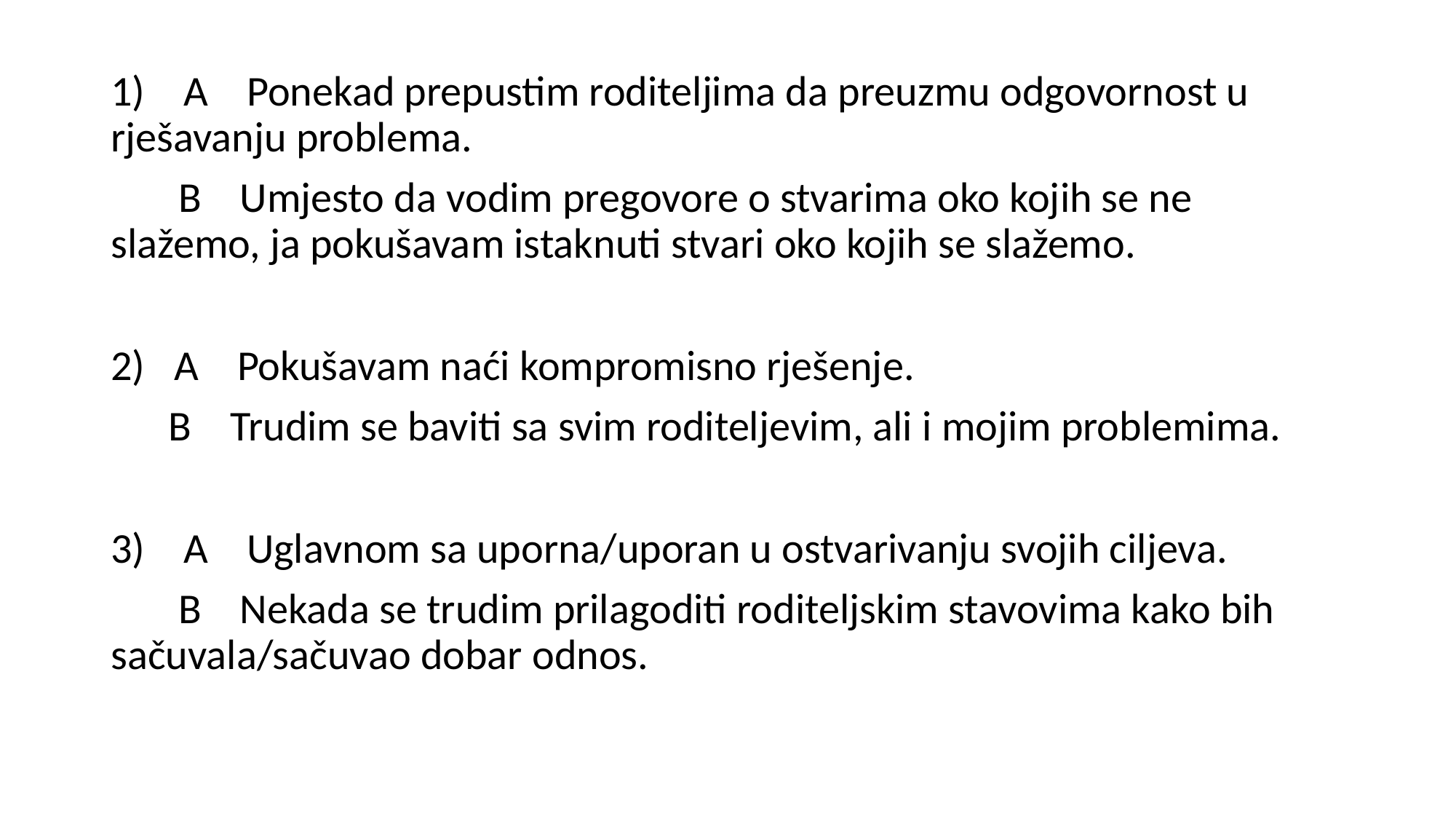

1)    A    Ponekad prepustim roditeljima da preuzmu odgovornost u rješavanju problema.
       B    Umjesto da vodim pregovore o stvarima oko kojih se ne slažemo, ja pokušavam istaknuti stvari oko kojih se slažemo.

2)   A    Pokušavam naći kompromisno rješenje.
      B    Trudim se baviti sa svim roditeljevim, ali i mojim problemima.

3)    A    Uglavnom sa uporna/uporan u ostvarivanju svojih ciljeva.
       B    Nekada se trudim prilagoditi roditeljskim stavovima kako bih sačuvala/sačuvao dobar odnos.